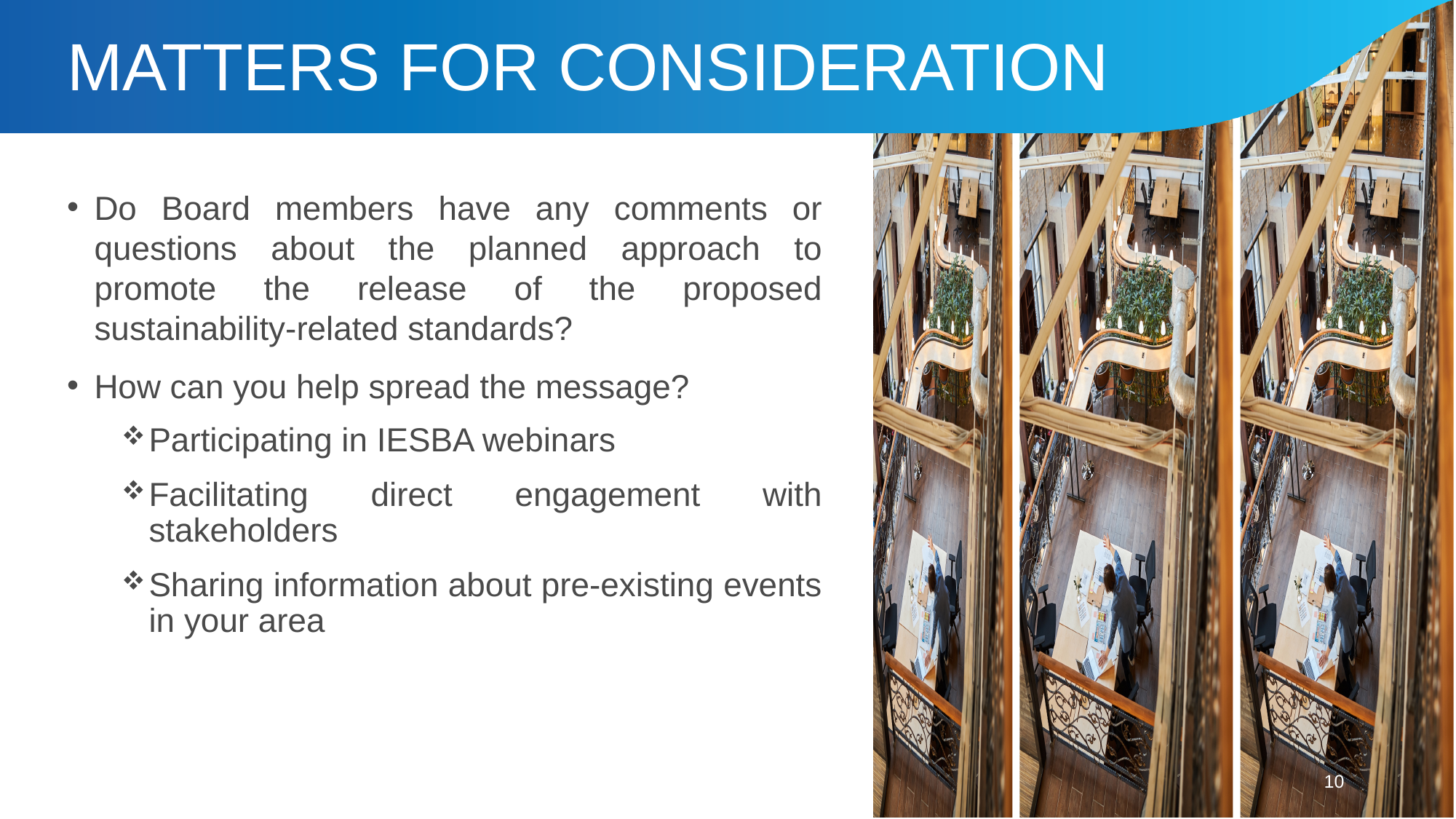

# MATTERS FOR CONSIDERATION
Do Board members have any comments or questions about the planned approach to promote the release of the proposed sustainability-related standards?
How can you help spread the message?
Participating in IESBA webinars
Facilitating direct engagement with stakeholders
Sharing information about pre-existing events in your area
10